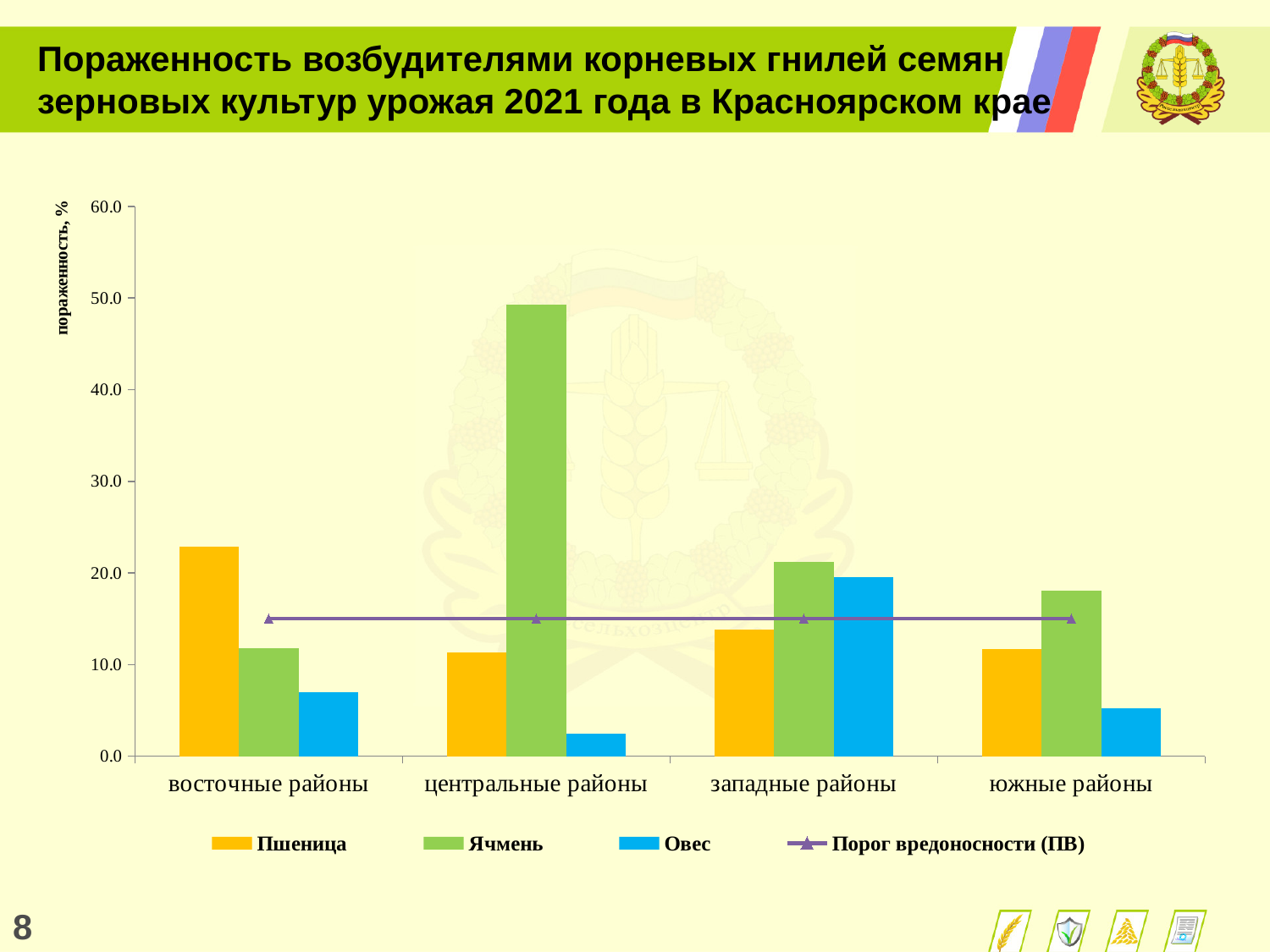

Пораженность возбудителями корневых гнилей семян зерновых культур урожая 2021 года в Красноярском крае

### Chart

| Category | Пшеница | Ячмень | Овес | Порог вредоносности (ПВ) |
|---|---|---|---|---|
| восточные районы | 22.9 | 11.8 | 7.0 | 15.0 |
| центральные районы | 11.3 | 49.3 | 2.5 | 15.0 |
| западные районы | 13.8 | 21.2 | 19.5 | 15.0 |
| южные районы | 11.7 | 18.1 | 5.2 | 15.0 |
8